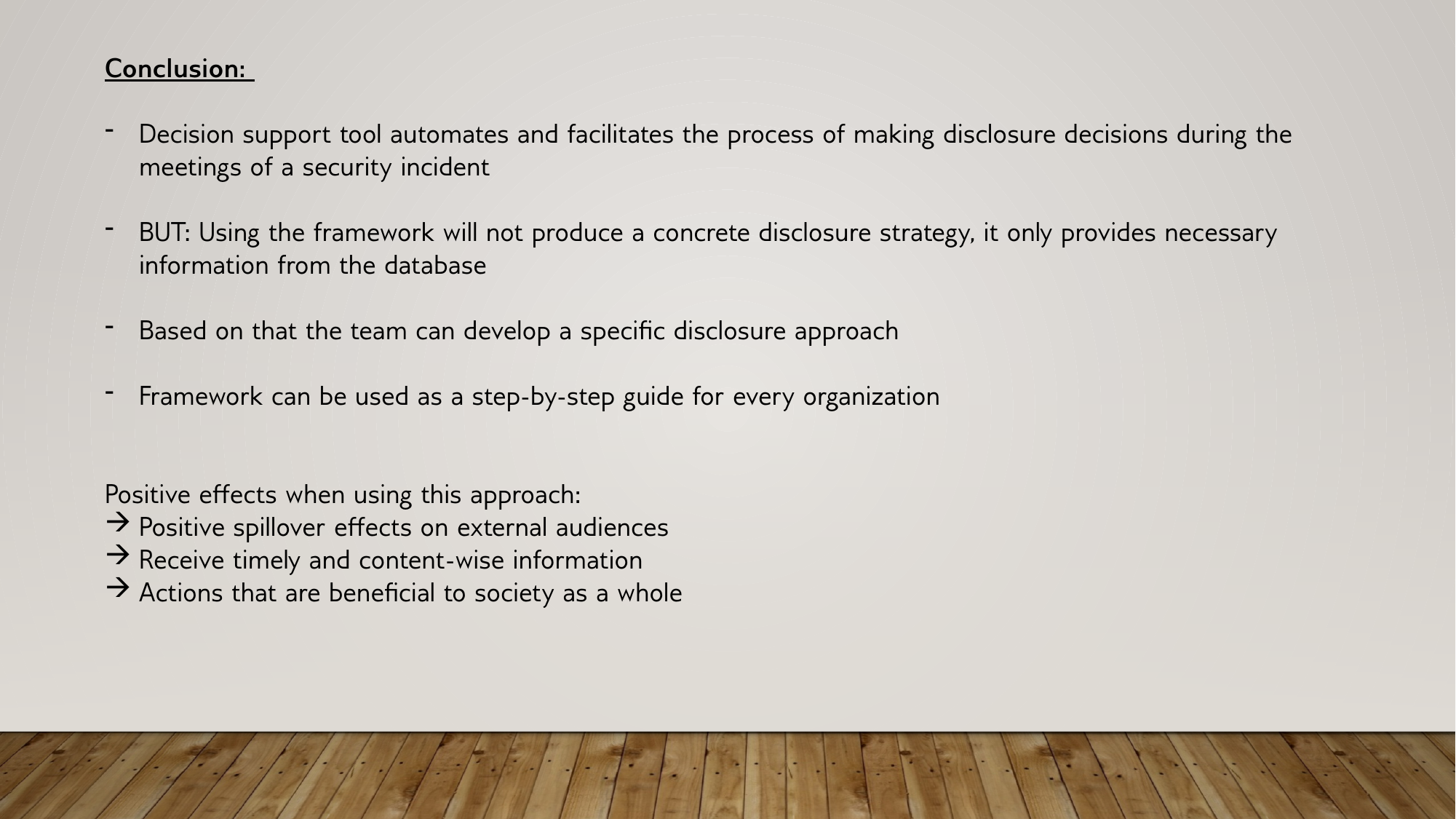

Conclusion:

Decision support tool automates and facilitates the process of making disclosure decisions during the meetings of a security incident

BUT: Using the framework will not produce a concrete disclosure strategy, it only provides necessary information from the database

Based on that the team can develop a specific disclosure approach

Framework can be used as a step-by-step guide for every organization

Positive effects when using this approach:
Positive spillover effects on external audiences
Receive timely and content-wise information
Actions that are beneficial to society as a whole